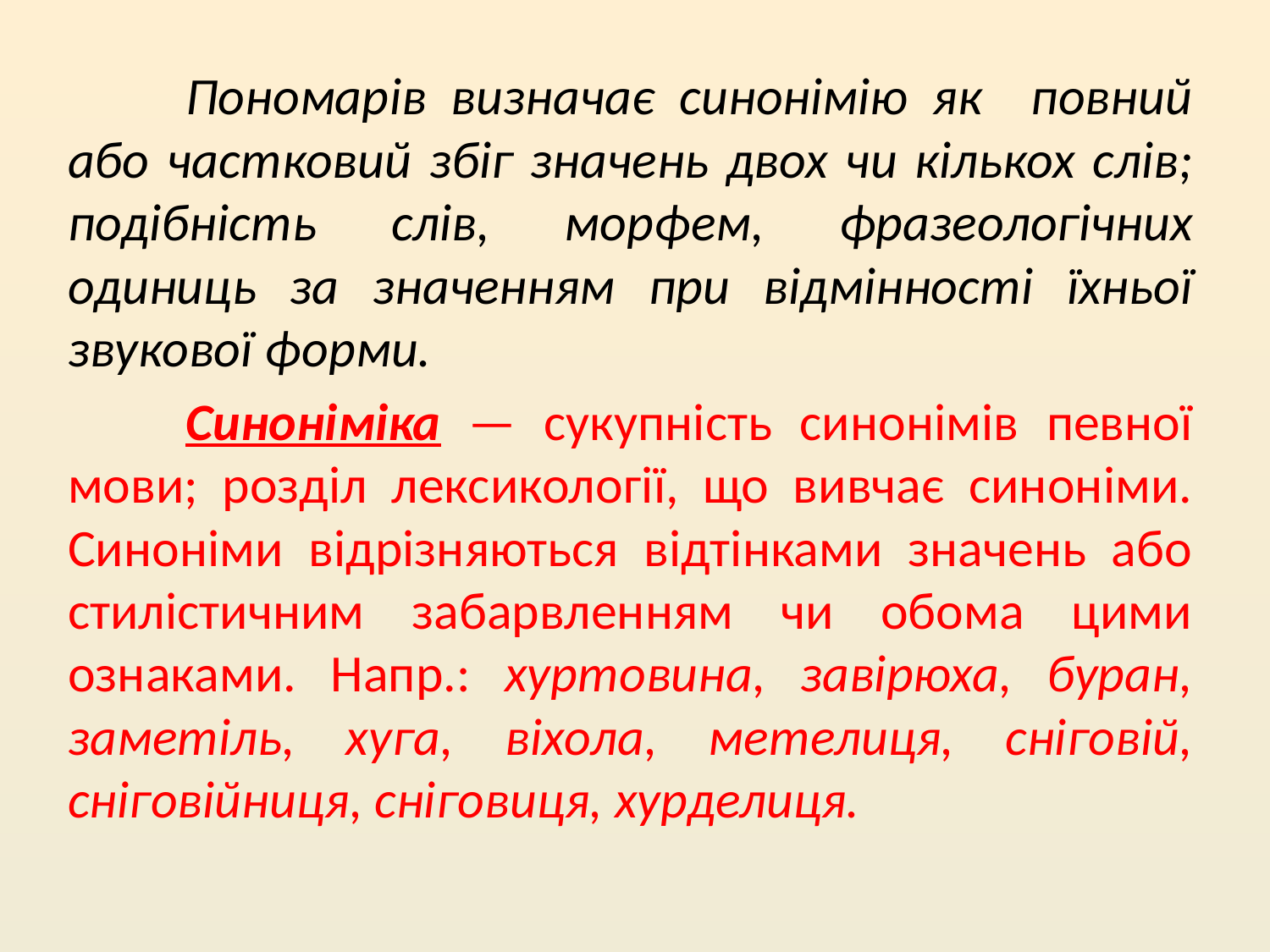

Пономарів визначає синонімію як  повний або частковий збіг значень двох чи кількох слів; подібність слів, морфем, фразеологічних одиниць за значенням при відмінності їхньої звукової форми.
	Синоніміка — сукупність синонімів певної мови; розділ лексикології, що вивчає синоніми. Синоніми відрізняються відтінками значень або стилістичним забарвленням чи обома цими ознаками. Напр.: хуртовина, завірюха, буран, заметіль, хуга, віхола, метелиця, сніговій, сніговійниця, сніговиця, хурделиця.